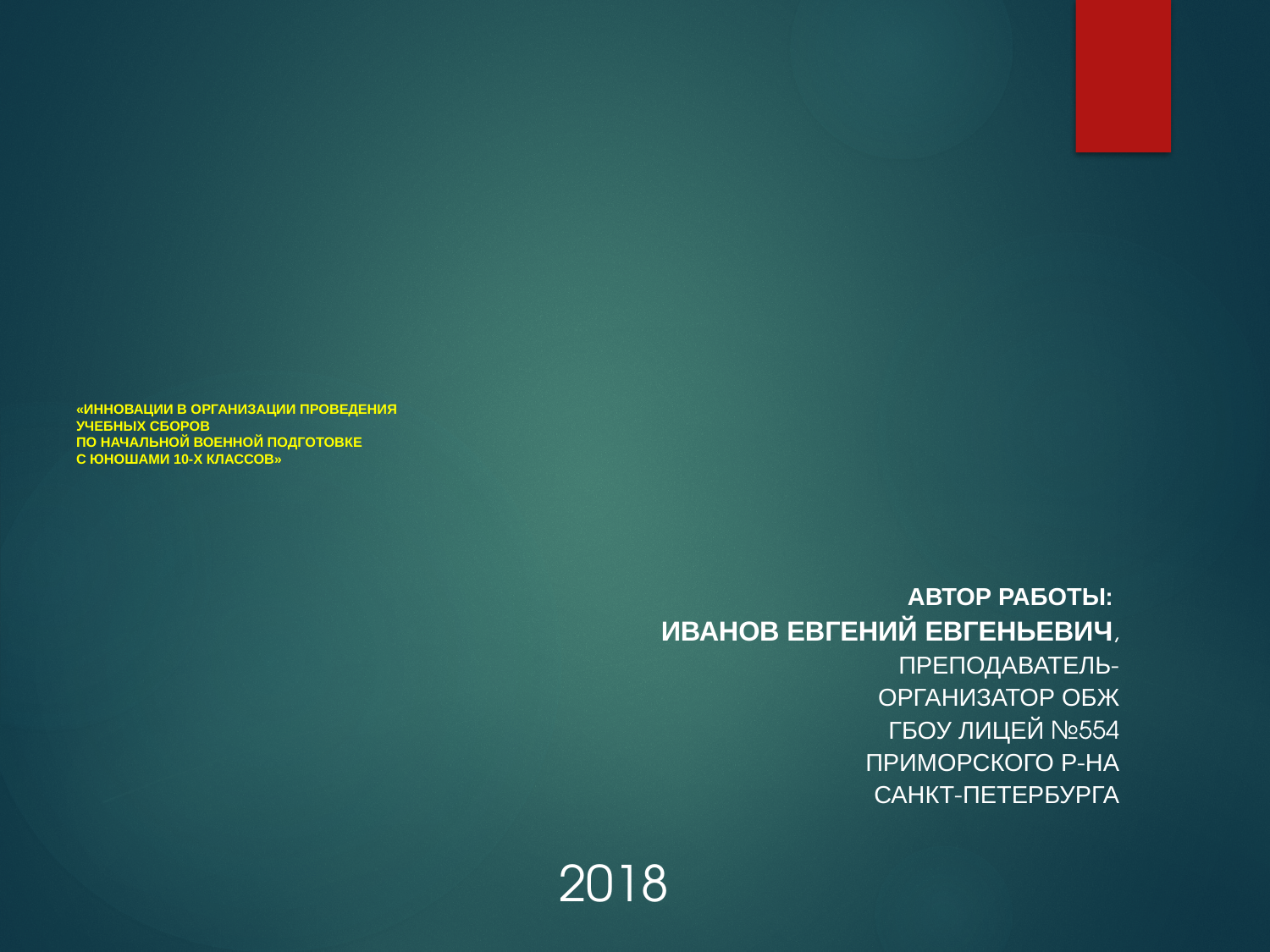

# «ИННОВАЦИИ В ОРГАНИЗАЦИИ ПРОВЕДЕНИЯ УЧЕБНЫХ СБОРОВ ПО НАЧАЛЬНОЙ ВОЕННОЙ ПОДГОТОВКЕ С ЮНОШАМИ 10-Х КЛАССОВ»

                                                        Автор работы:
                                                                            Иванов Евгений Евгеньевич,
                                                                                            преподаватель-организатор ОБЖ
                                                            ГБОУ Лицей №554
                                                                                                  Приморского р-на
 Санкт-Петербурга

2018